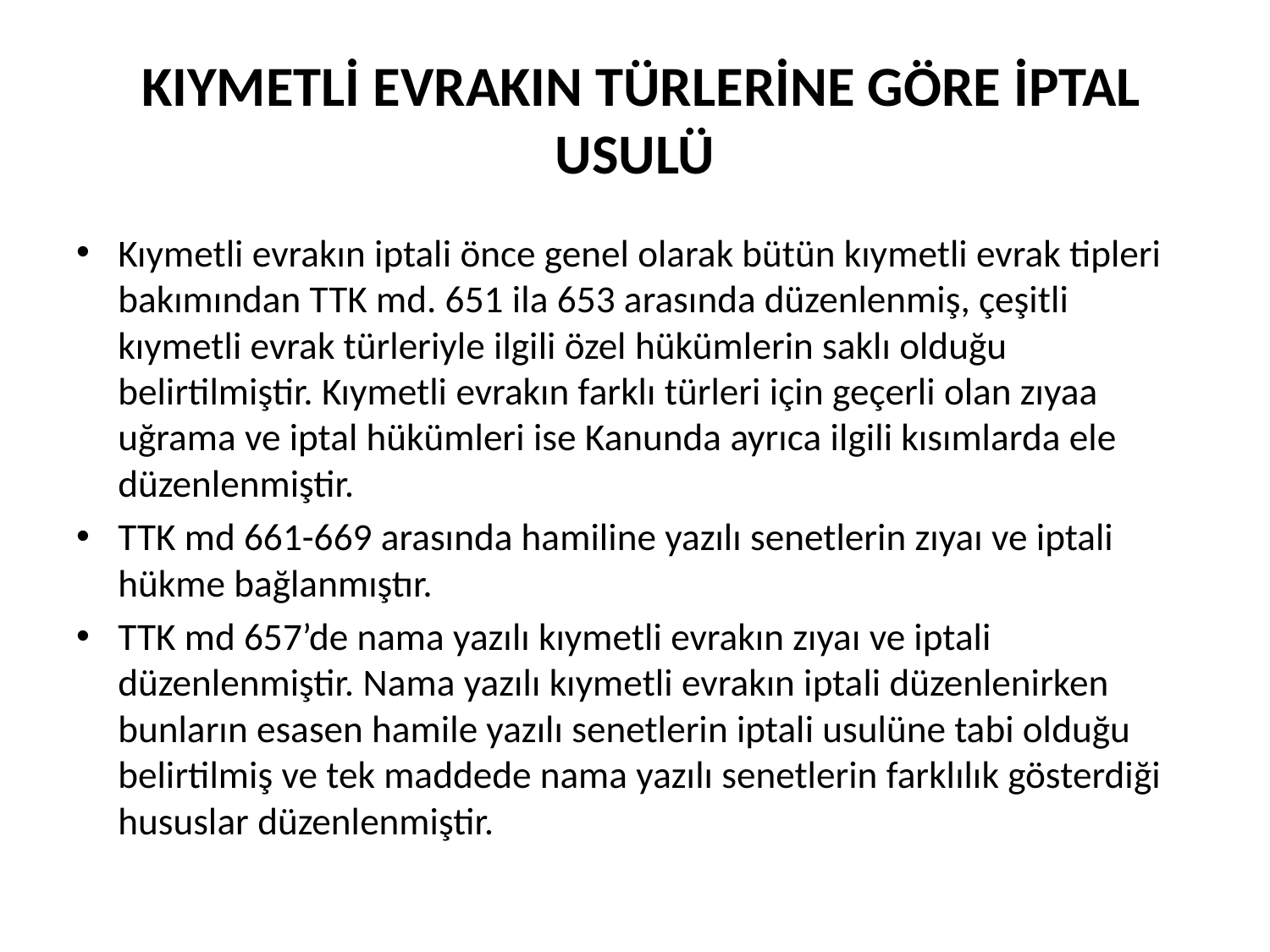

# KIYMETLİ EVRAKIN TÜRLERİNE GÖRE İPTAL USULÜ
Kıymetli evrakın iptali önce genel olarak bütün kıymetli evrak tipleri bakımından TTK md. 651 ila 653 arasında düzenlenmiş, çeşitli kıymetli evrak türleriyle ilgili özel hükümlerin saklı olduğu belirtilmiştir. Kıymetli evrakın farklı türleri için geçerli olan zıyaa uğrama ve iptal hükümleri ise Kanunda ayrıca ilgili kısımlarda ele düzenlenmiştir.
TTK md 661-669 arasında hamiline yazılı senetlerin zıyaı ve iptali hükme bağlanmıştır.
TTK md 657’de nama yazılı kıymetli evrakın zıyaı ve iptali düzenlenmiştir. Nama yazılı kıymetli evrakın iptali düzenlenirken bunların esasen hamile yazılı senetlerin iptali usulüne tabi olduğu belirtilmiş ve tek maddede nama yazılı senetlerin farklılık gösterdiği hususlar düzenlenmiştir.